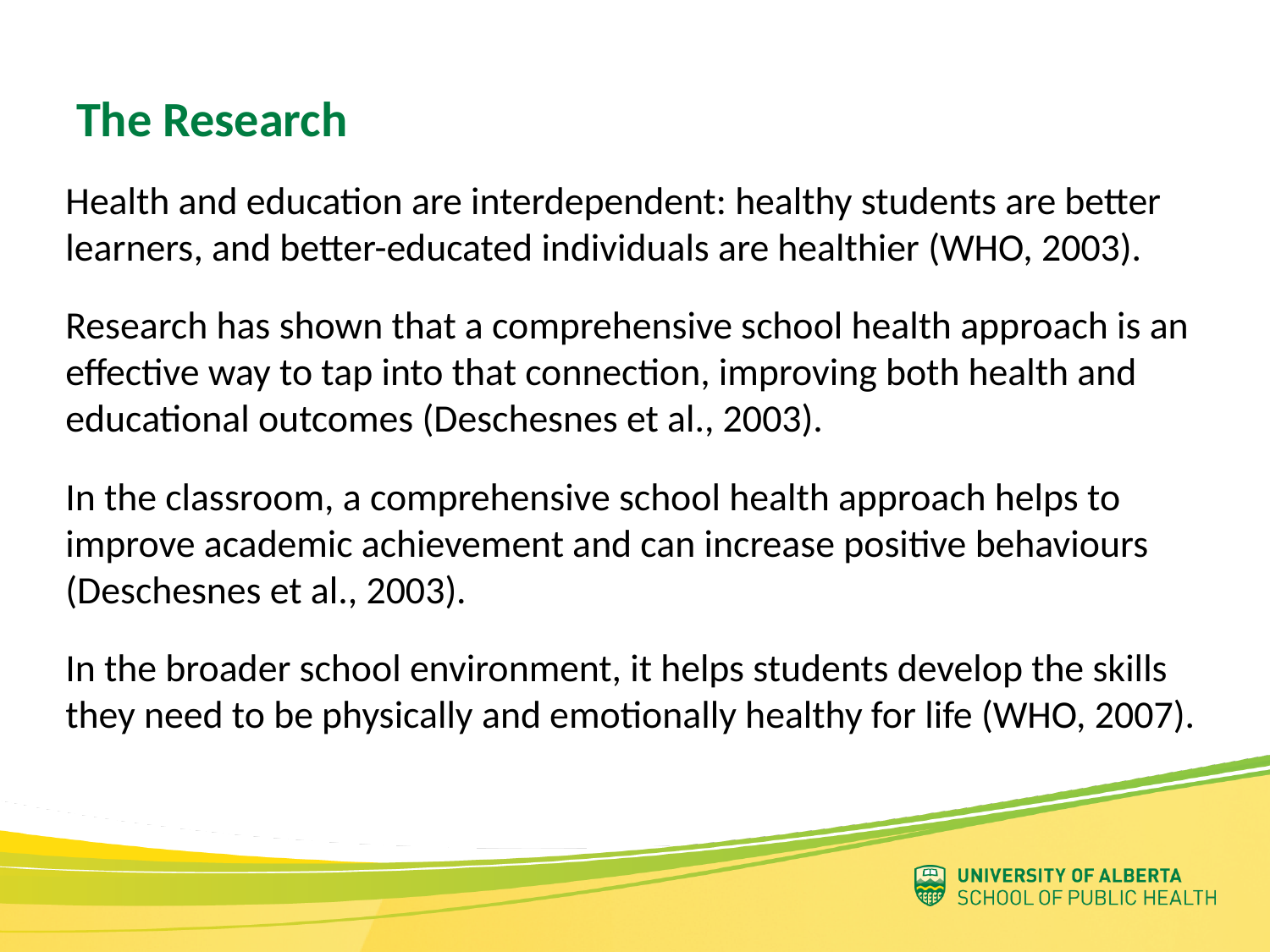

# The Research
Health and education are interdependent: healthy students are better learners, and better-educated individuals are healthier (WHO, 2003).
Research has shown that a comprehensive school health approach is an effective way to tap into that connection, improving both health and educational outcomes (Deschesnes et al., 2003).
In the classroom, a comprehensive school health approach helps to improve academic achievement and can increase positive behaviours (Deschesnes et al., 2003).
In the broader school environment, it helps students develop the skills they need to be physically and emotionally healthy for life (WHO, 2007).